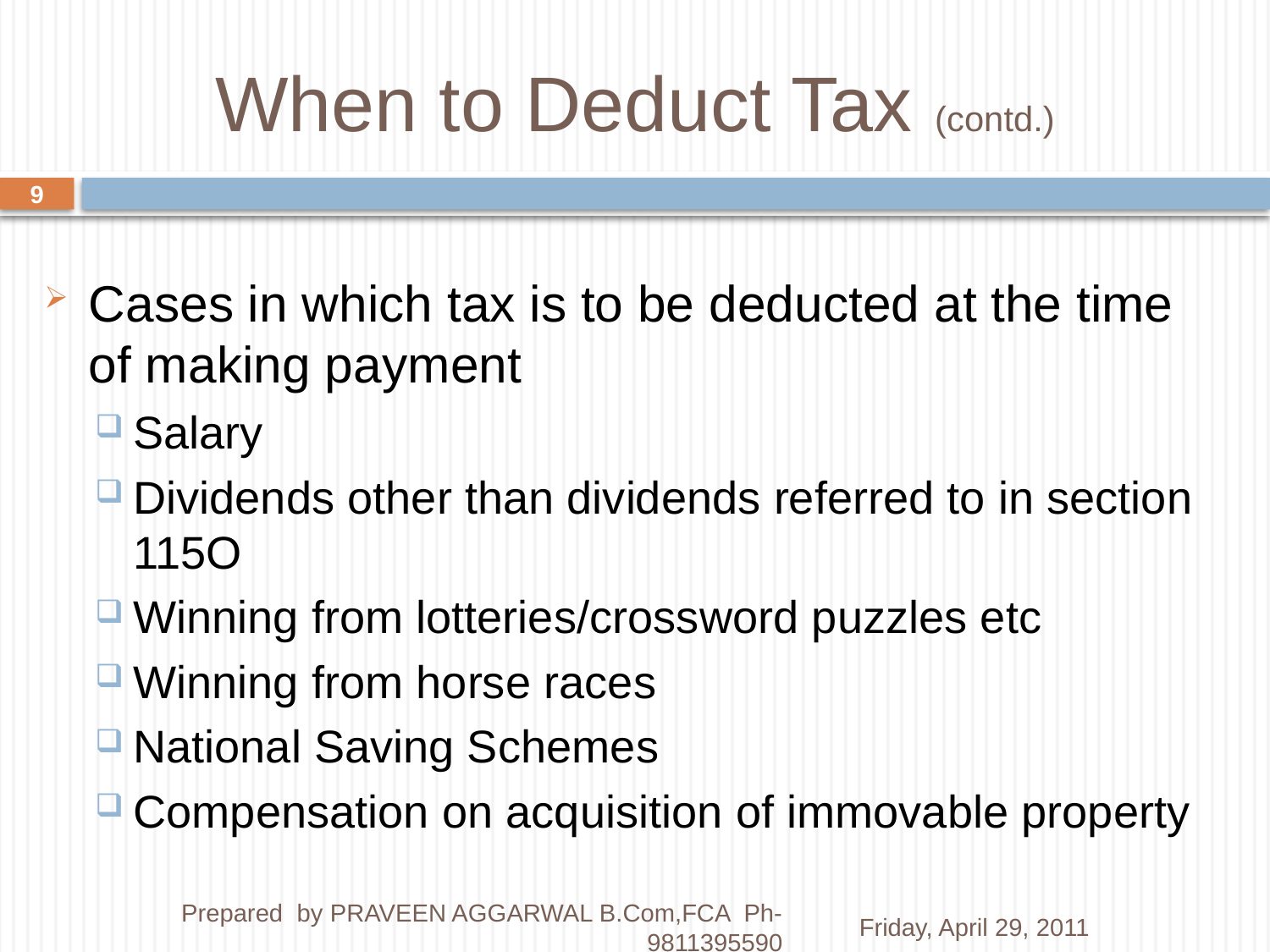

# When to Deduct Tax (contd.)
9
Cases in which tax is to be deducted at the time of making payment
Salary
Dividends other than dividends referred to in section 115O
Winning from lotteries/crossword puzzles etc
Winning from horse races
National Saving Schemes
Compensation on acquisition of immovable property
Prepared  by PRAVEEN AGGARWAL B.Com,FCA  Ph-9811395590
Friday, April 29, 2011